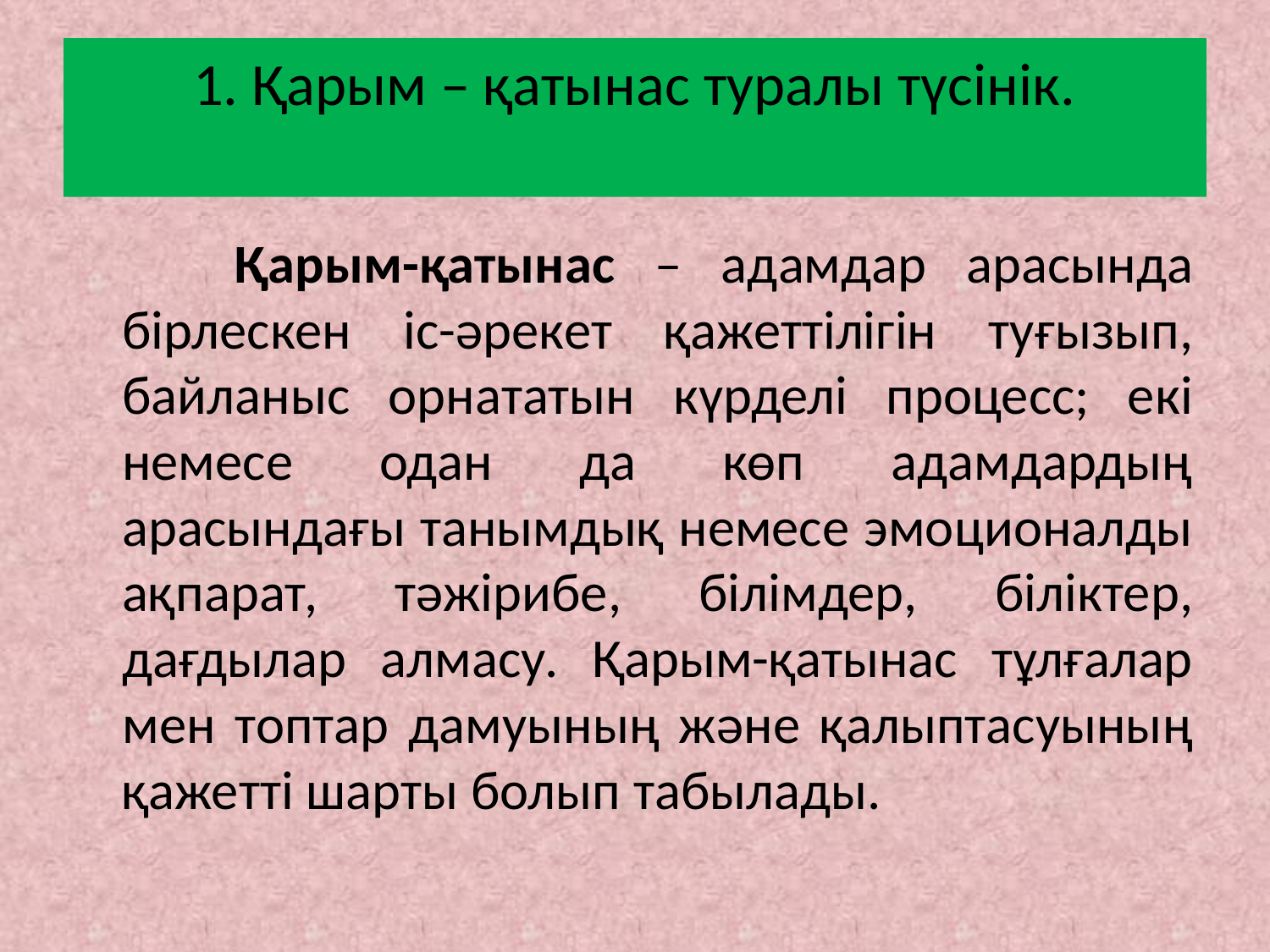

# 1. Қарым – қатынас туралы түсінік.
    Қарым-қатынас – адамдар арасында бірлескен іс-әрекет қажеттілігін туғызып, байланыс орнататын күрделі процесс; екі немесе одан да көп адамдардың арасындағы танымдық немесе эмоционалды ақпарат, тәжірибе, білімдер, біліктер, дағдылар алмасу. Қарым-қатынас тұлғалар мен топтар дамуының және қалыптасуының қажетті шарты болып табылады.